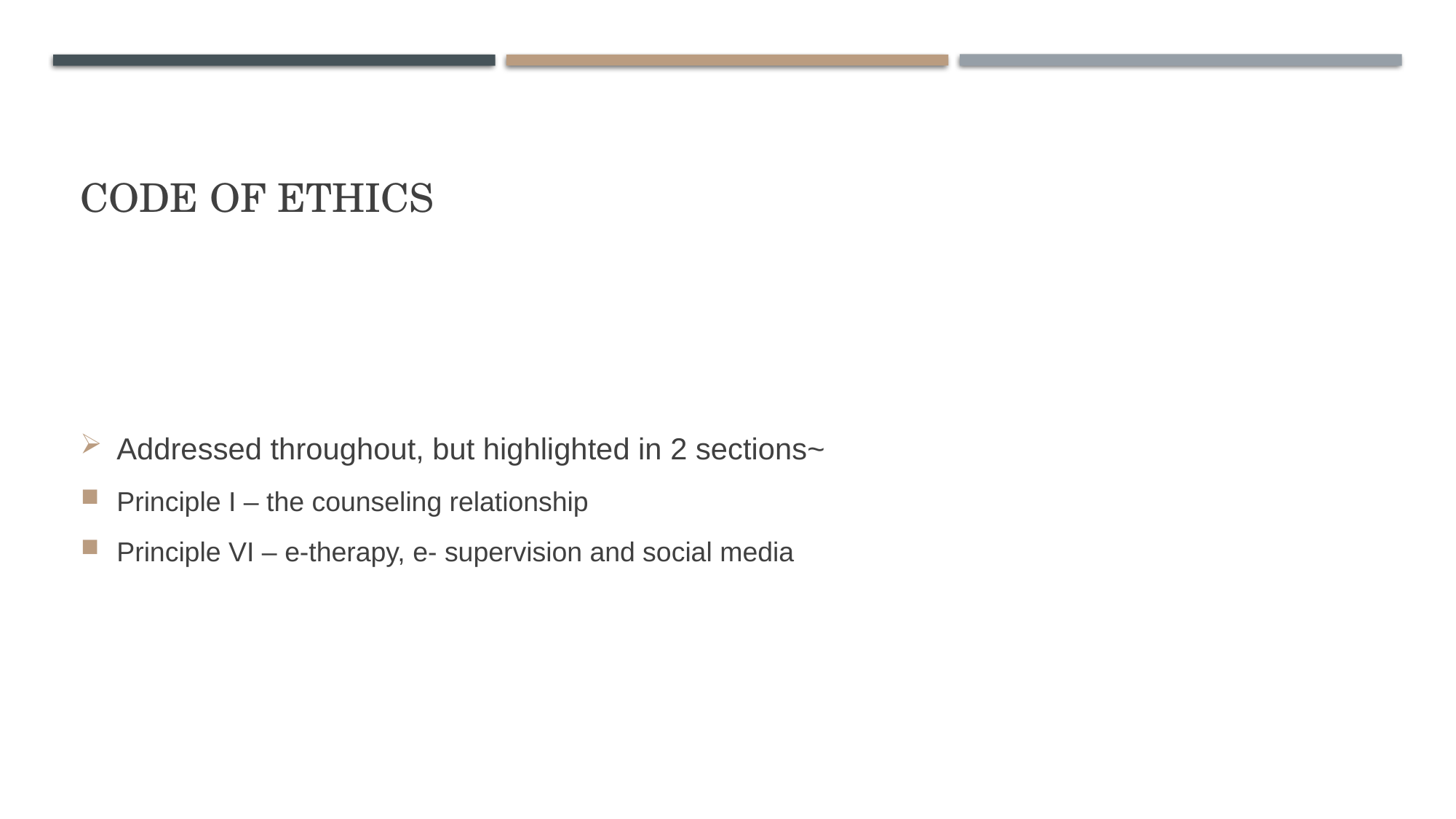

# Code of ethics
Addressed throughout, but highlighted in 2 sections~
Principle I – the counseling relationship
Principle VI – e-therapy, e- supervision and social media